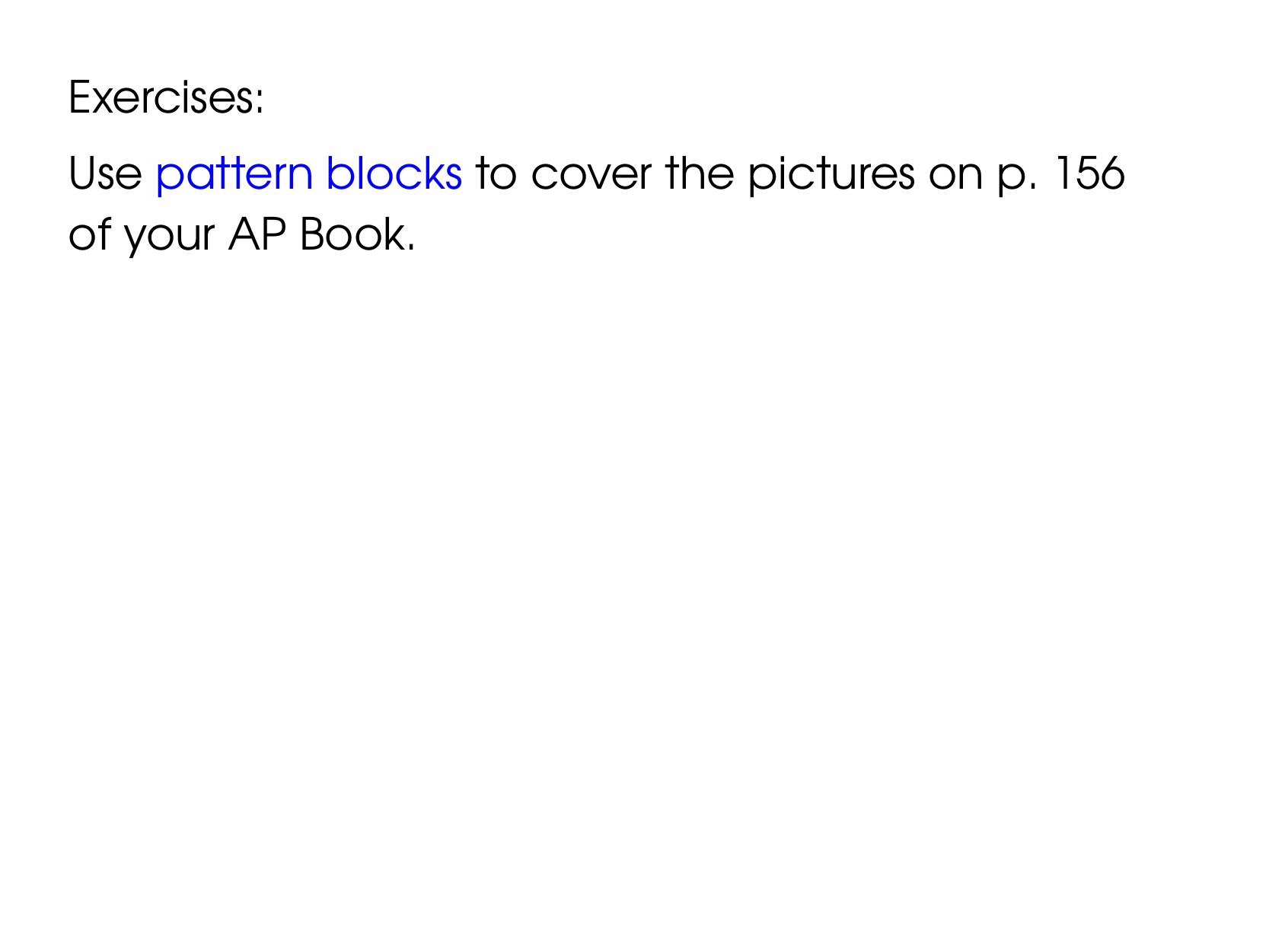

Exercises:
Use pattern blocks to cover the pictures on p. 156
of your AP Book.